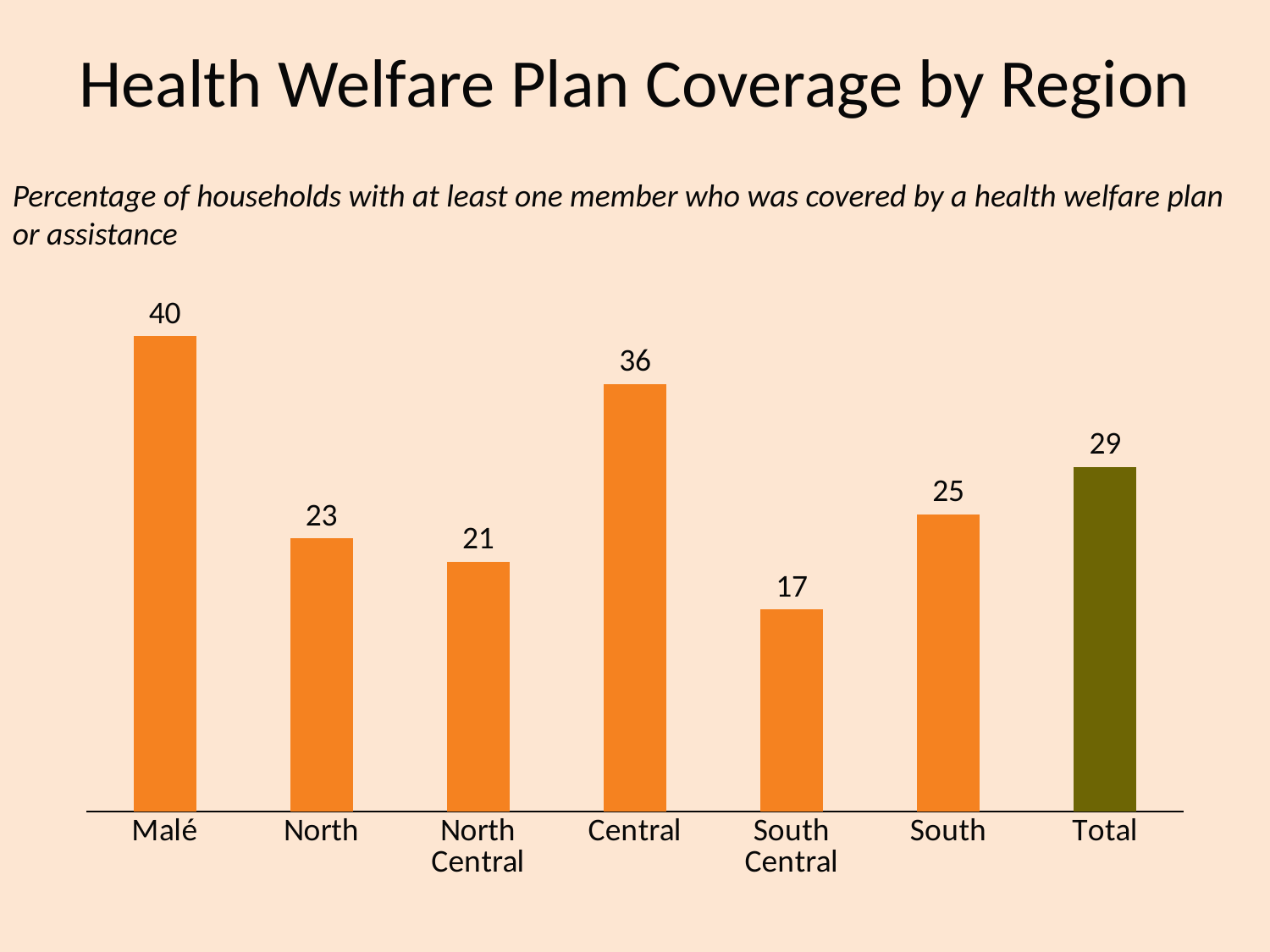

# Health Welfare Plan Coverage by Region
Percentage of households with at least one member who was covered by a health welfare plan or assistance

### Chart

| Category | Column1 |
|---|---|
| Malé | 40.0 |
| North | 23.0 |
| North Central | 21.0 |
| Central | 36.0 |
| South Central | 17.0 |
| South | 25.0 |
| Total | 29.0 |